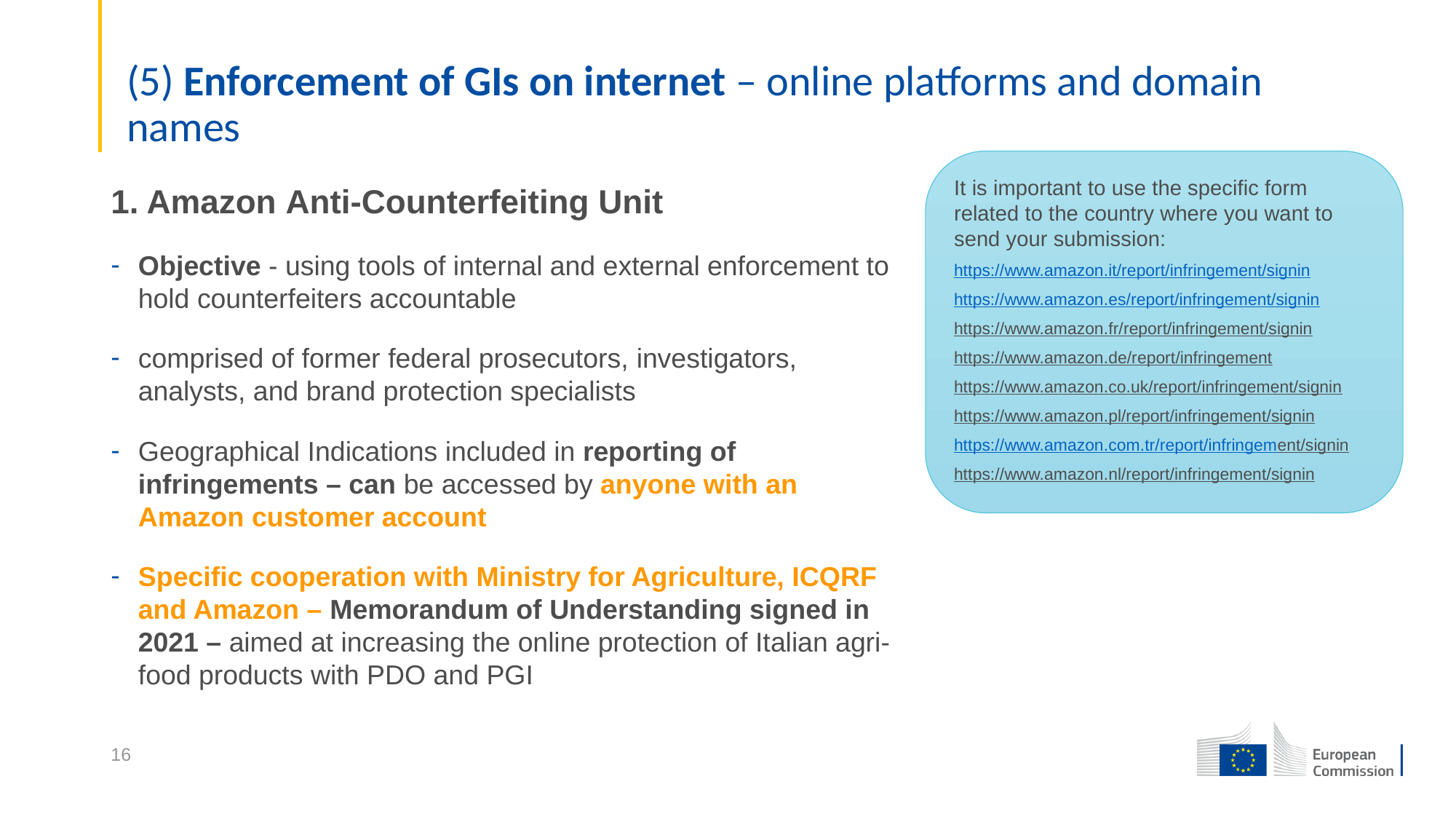

# (5) Enforcement of GIs on internet – online platforms and domain names
It is important to use the specific form related to the country where you want to send your submission:
https://www.amazon.it/report/infringement/signin
https://www.amazon.es/report/infringement/signin
https://www.amazon.fr/report/infringement/signin
https://www.amazon.de/report/infringement
https://www.amazon.co.uk/report/infringement/signin
https://www.amazon.pl/report/infringement/signin
https://www.amazon.com.tr/report/infringement/signin
https://www.amazon.nl/report/infringement/signin
1. Amazon Anti-Counterfeiting Unit
Objective - using tools of internal and external enforcement to hold counterfeiters accountable
comprised of former federal prosecutors, investigators, analysts, and brand protection specialists
Geographical Indications included in reporting of infringements – can be accessed by anyone with an Amazon customer account
Specific cooperation with Ministry for Agriculture, ICQRF and Amazon – Memorandum of Understanding signed in 2021 – aimed at increasing the online protection of Italian agri-food products with PDO and PGI

16